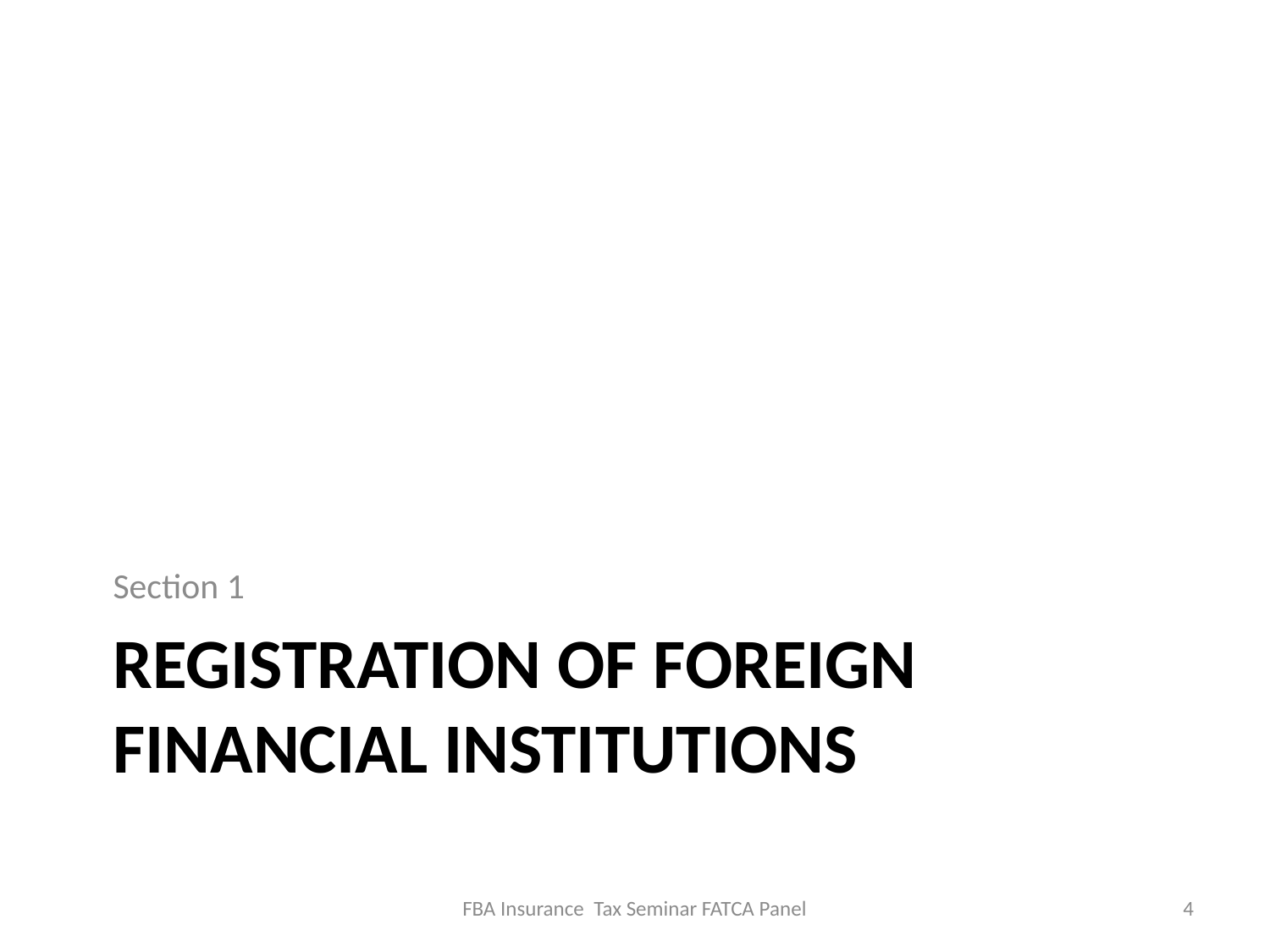

Section 1
# Registration of Foreign Financial Institutions
FBA Insurance  Tax Seminar FATCA Panel
4